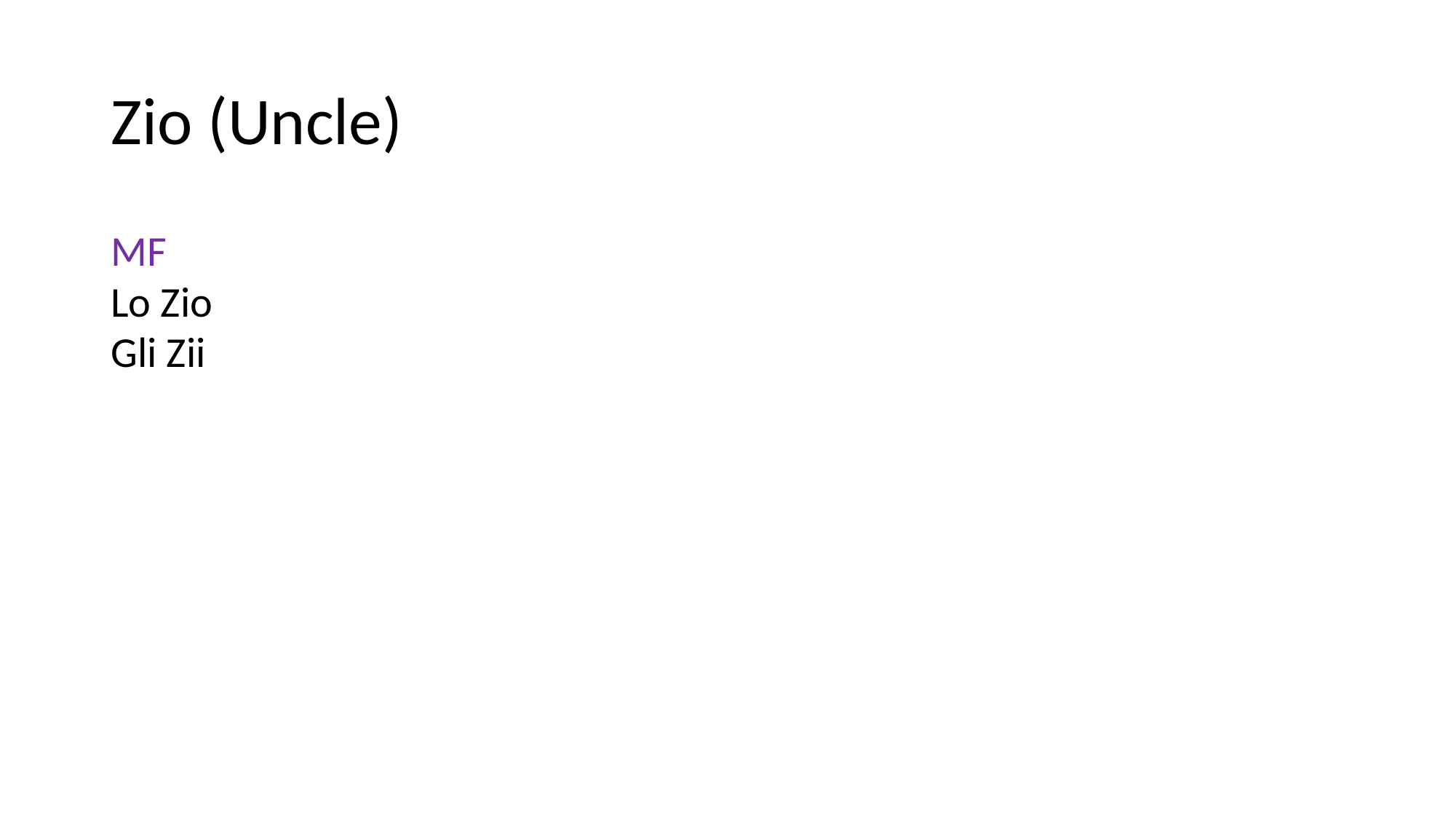

# Zio (Uncle)
MF
Lo Zio
Gli Zii